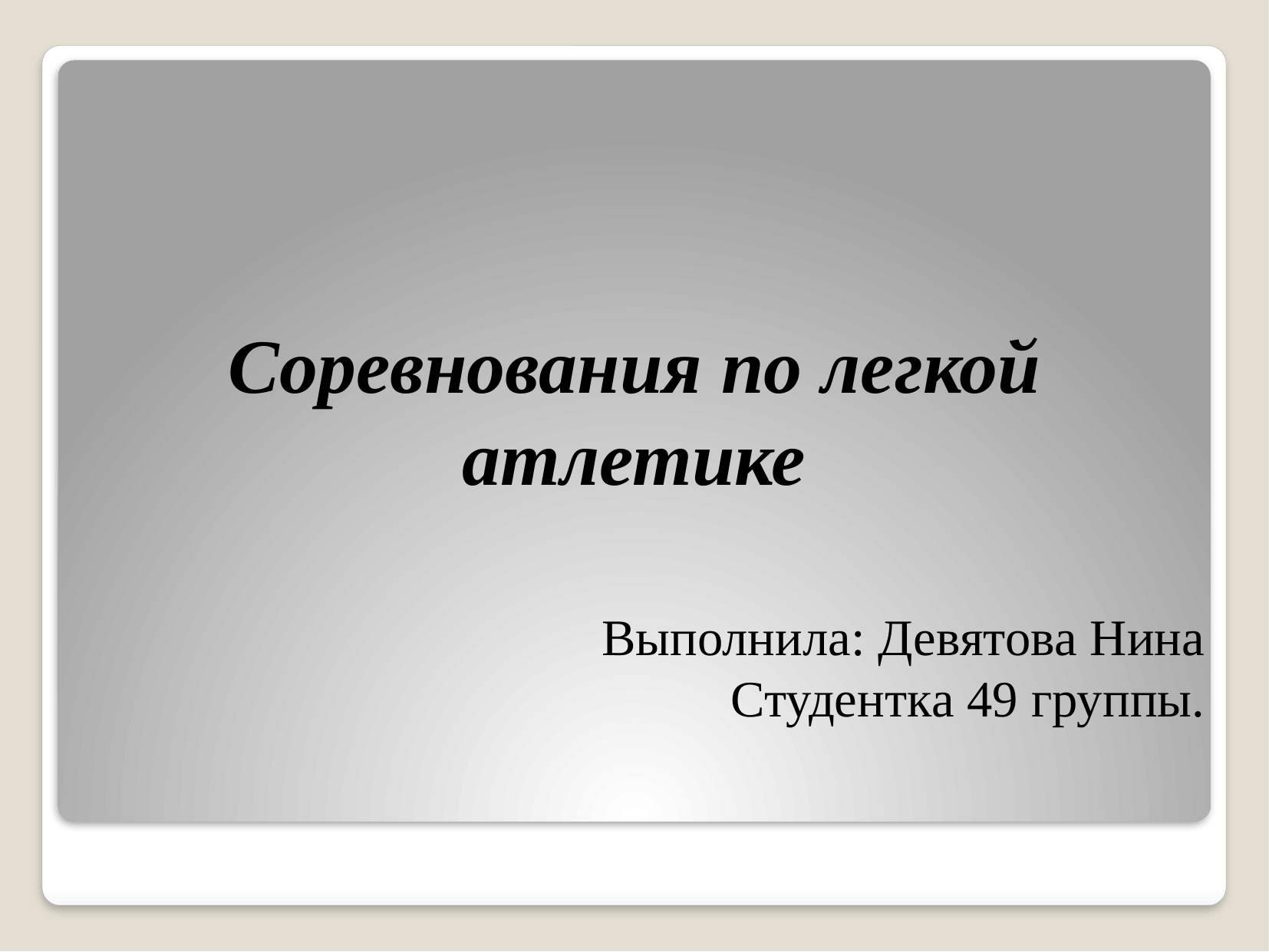

Соревнования по легкой атлетике

Выполнила: Девятова Нина
Студентка 49 группы.